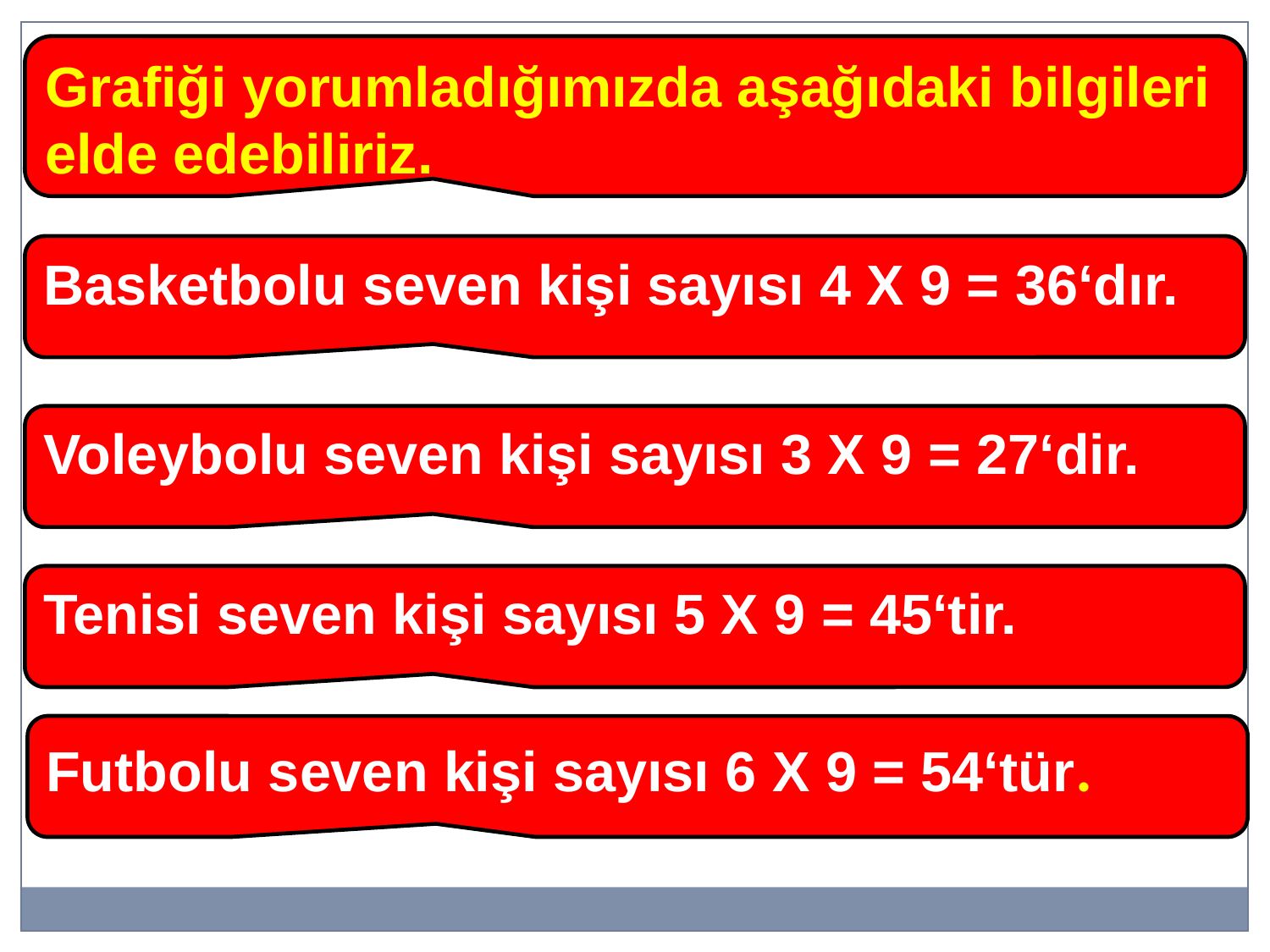

Grafiği yorumladığımızda aşağıdaki bilgileri elde edebiliriz.

Basketbolu seven kişi sayısı 4 X 9 = 36‘dır.
Voleybolu seven kişi sayısı 3 X 9 = 27‘dir.
Tenisi seven kişi sayısı 5 X 9 = 45‘tir.
Futbolu seven kişi sayısı 6 X 9 = 54‘tür.